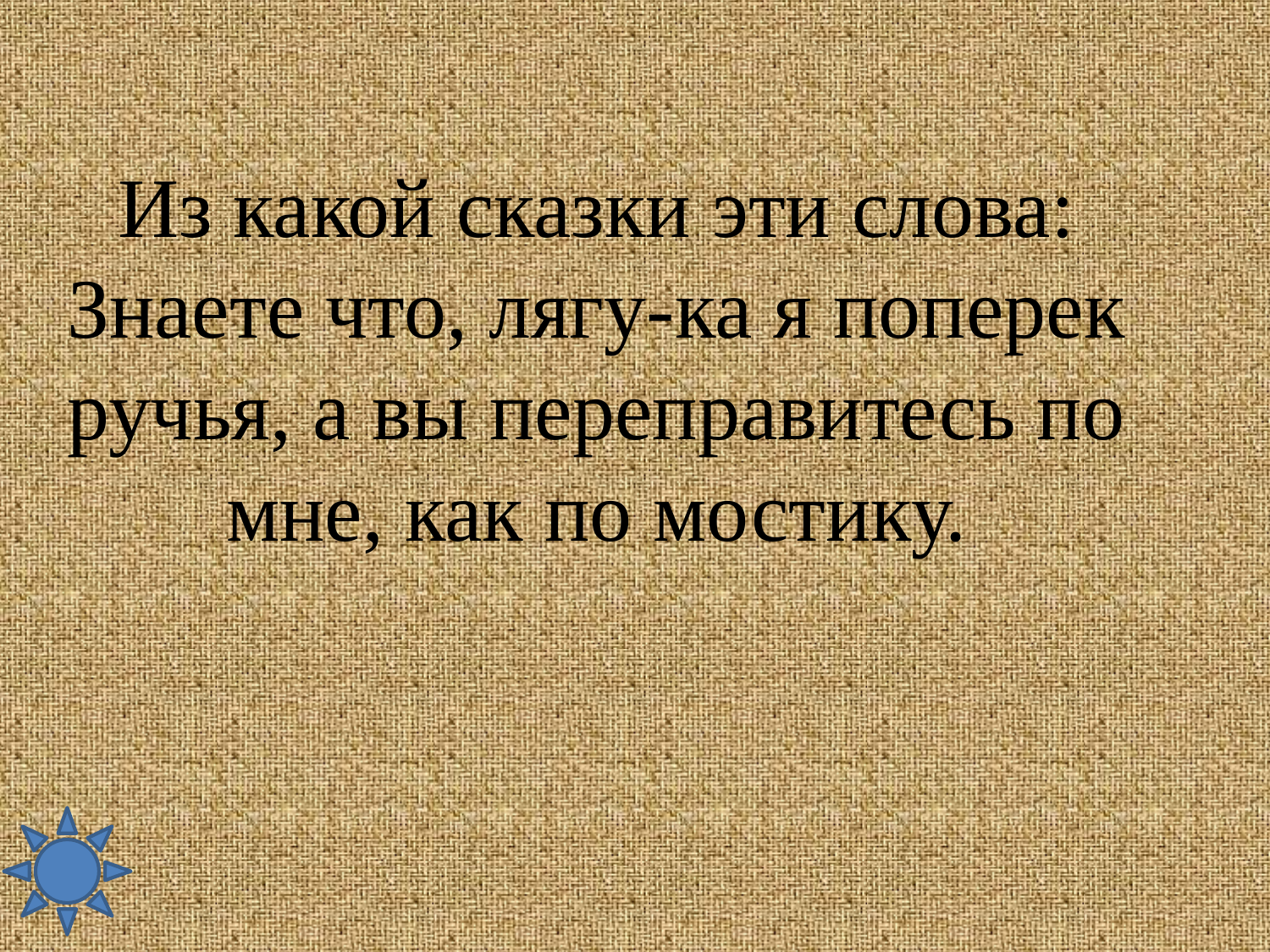

#
Из какой сказки эти слова: Знаете что, лягу-ка я поперек ручья, а вы переправитесь по мне, как по мостику.